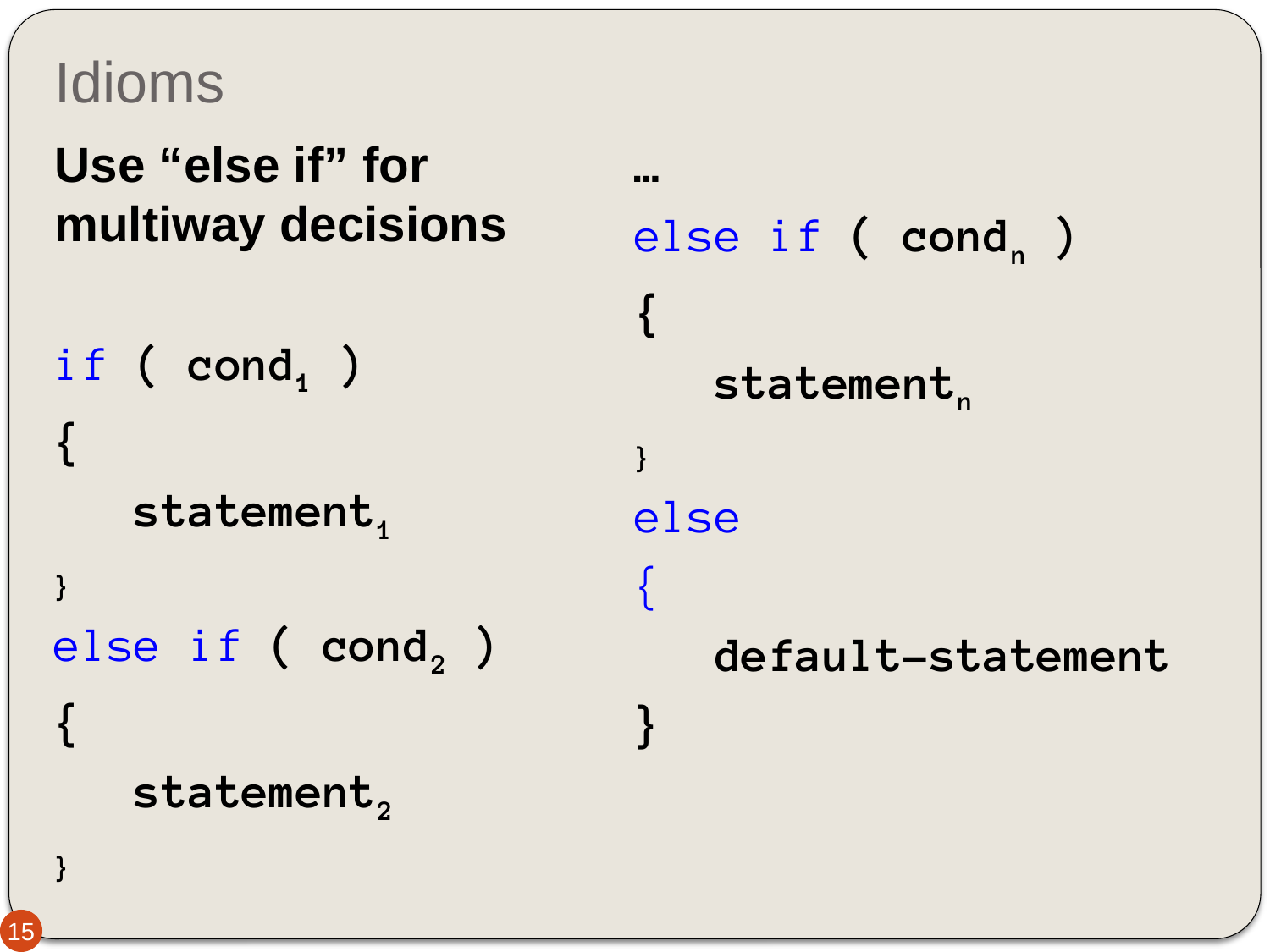

# Idioms
Use “else if” for multiway decisions

if ( cond1 )
{
   statement1
}
else if ( cond2 )
{
   statement2
}
…
else if ( condn )
{
   statementn
}
else
{
   default-statement
}
15
15